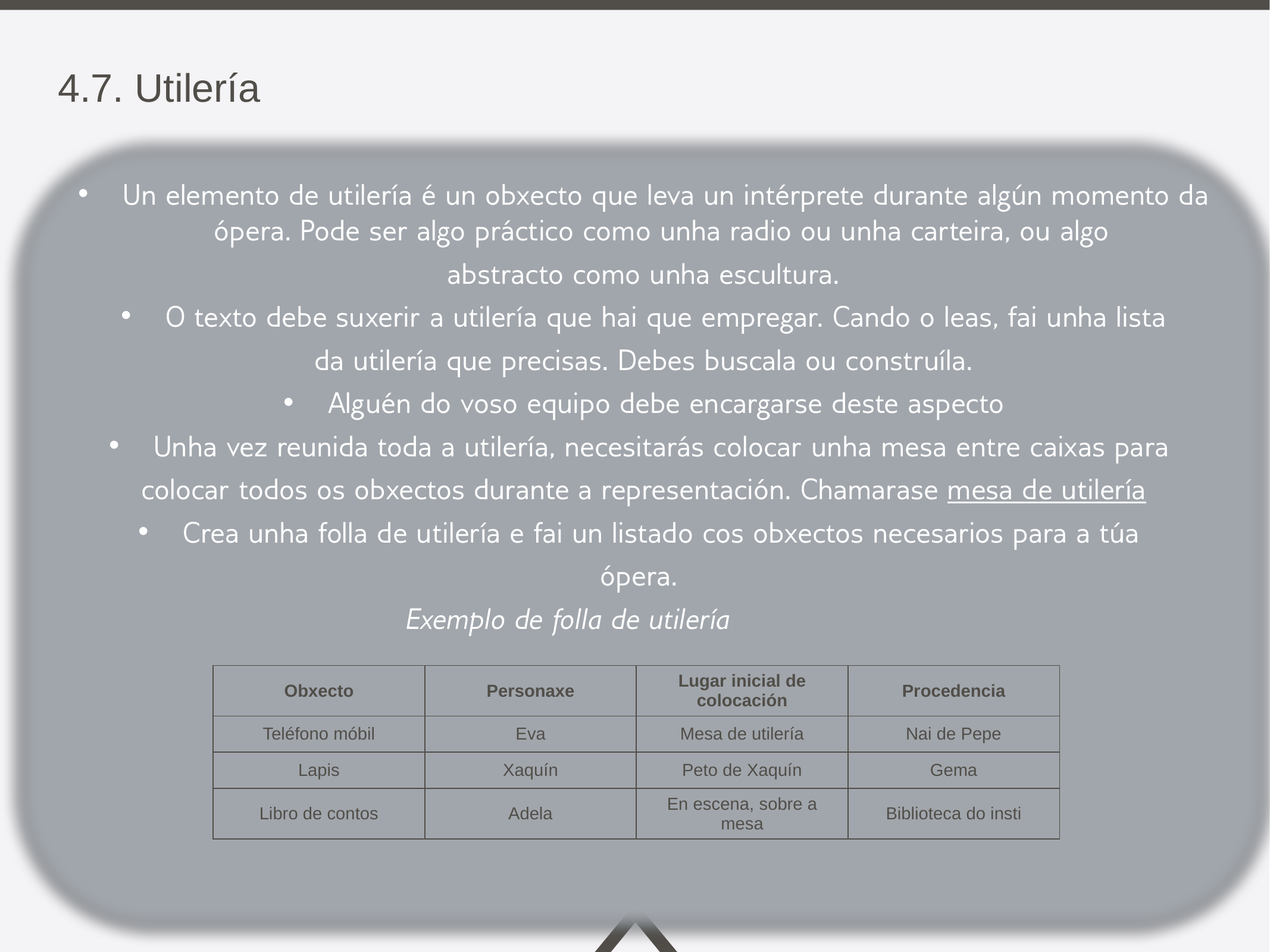

4.7. Utilería
Un elemento de utilería é un obxecto que leva un intérprete durante algún momento da ópera. Pode ser algo práctico como unha radio ou unha carteira, ou algo
abstracto como unha escultura.
O texto debe suxerir a utilería que hai que empregar. Cando o leas, fai unha lista
da utilería que precisas. Debes buscala ou construíla.
Alguén do voso equipo debe encargarse deste aspecto
Unha vez reunida toda a utilería, necesitarás colocar unha mesa entre caixas para
colocar todos os obxectos durante a representación. Chamarase mesa de utilería
Crea unha folla de utilería e fai un listado cos obxectos necesarios para a túa
ópera.
				Exemplo de folla de utilería

| Obxecto | Personaxe | Lugar inicial de colocación | Procedencia |
| --- | --- | --- | --- |
| Teléfono móbil | Eva | Mesa de utilería | Nai de Pepe |
| Lapis | Xaquín | Peto de Xaquín | Gema |
| Libro de contos | Adela | En escena, sobre a mesa | Biblioteca do insti |